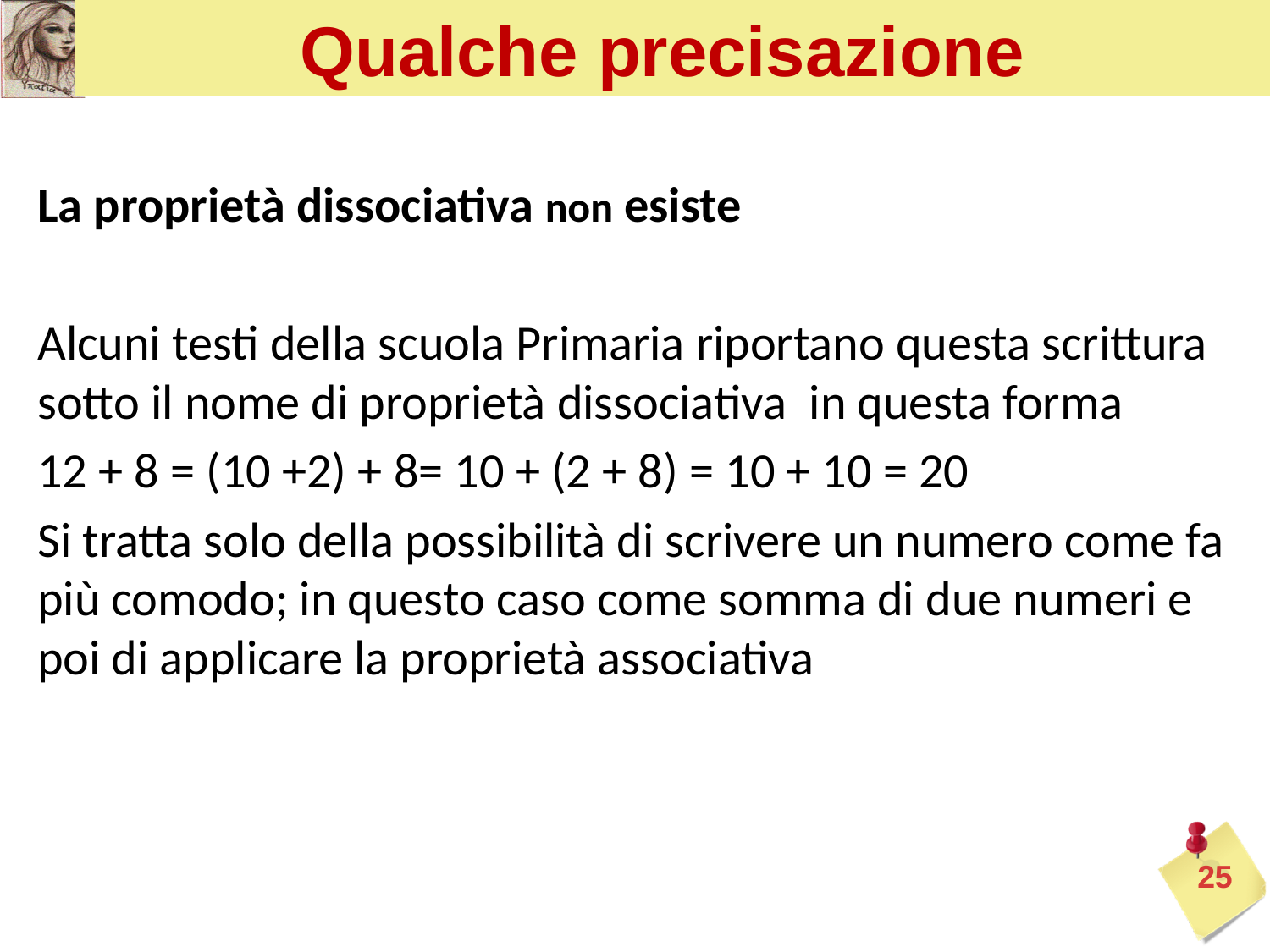

# Qualche precisazione
La proprietà dissociativa non esiste

Alcuni testi della scuola Primaria riportano questa scrittura sotto il nome di proprietà dissociativa  in questa forma
12 + 8 = (10 +2) + 8= 10 + (2 + 8) = 10 + 10 = 20
Si tratta solo della possibilità di scrivere un numero come fa più comodo; in questo caso come somma di due numeri e poi di applicare la proprietà associativa